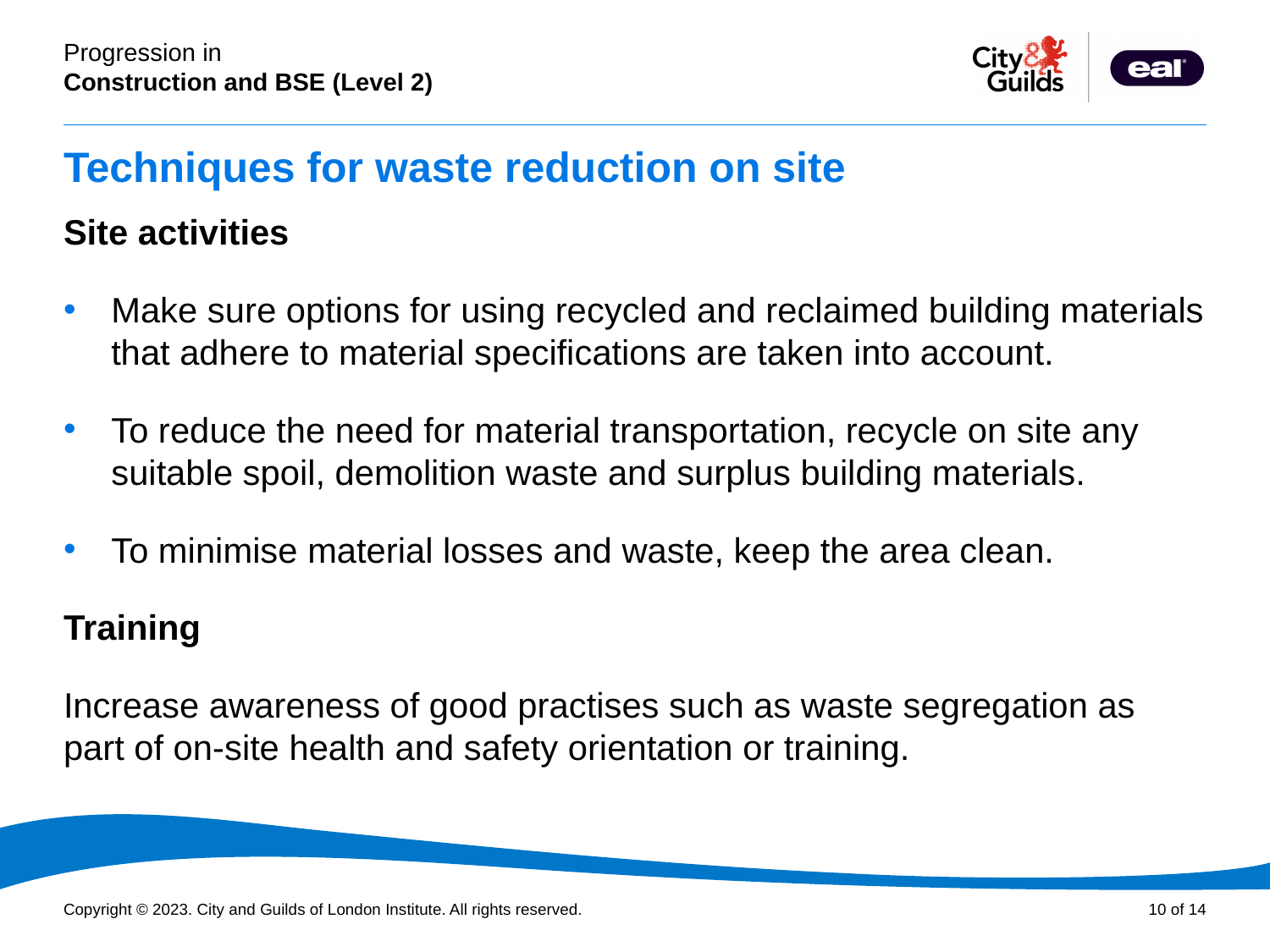

# Techniques for waste reduction on site
Site activities
Make sure options for using recycled and reclaimed building materials that adhere to material specifications are taken into account.
To reduce the need for material transportation, recycle on site any suitable spoil, demolition waste and surplus building materials.
To minimise material losses and waste, keep the area clean.
Training
Increase awareness of good practises such as waste segregation as part of on-site health and safety orientation or training.